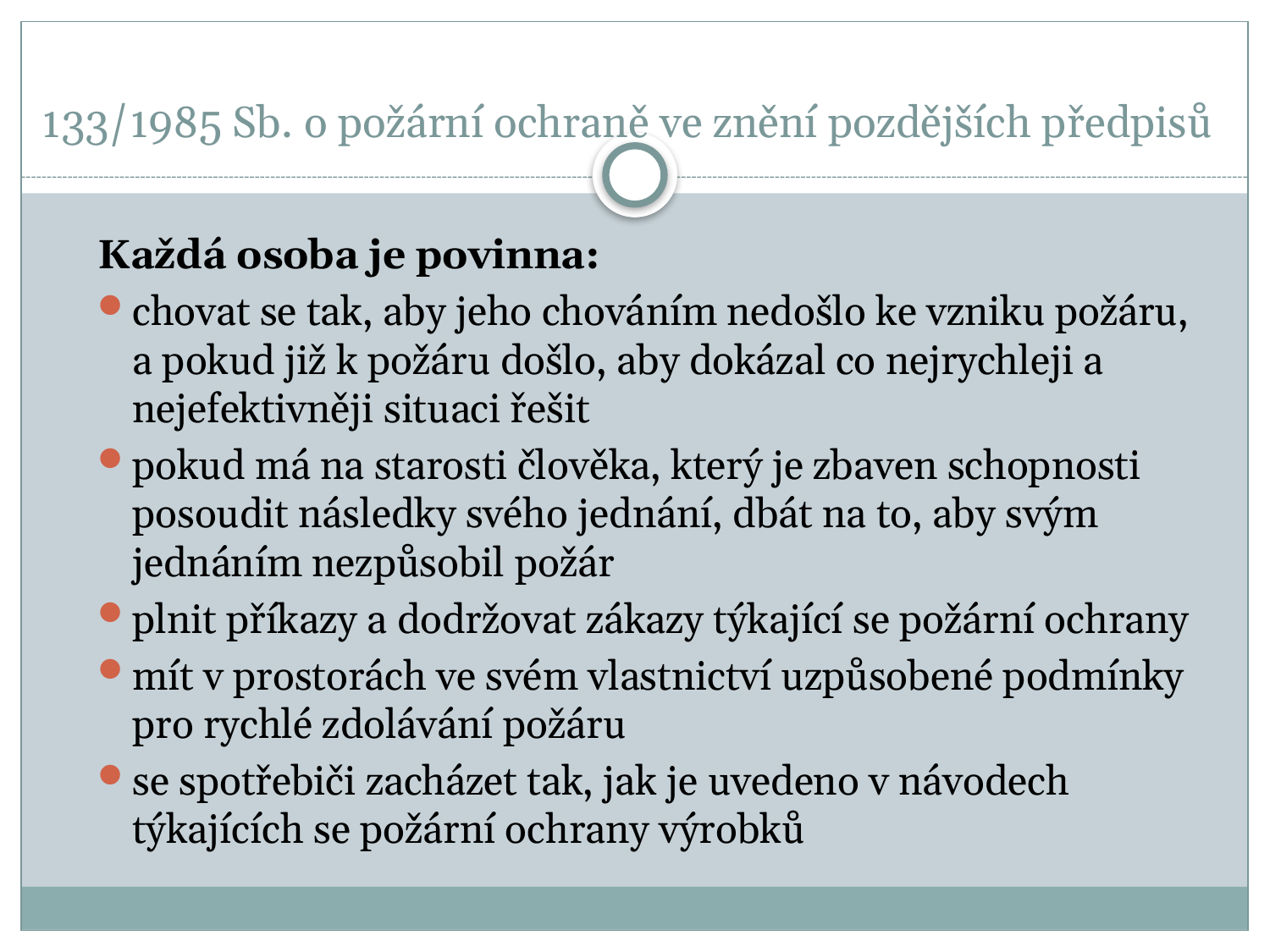

# 133/1985 Sb. o požární ochraně ve znění pozdějších předpisů
Každá osoba je povinna:
chovat se tak, aby jeho chováním nedošlo ke vzniku požáru, a pokud již k požáru došlo, aby dokázal co nejrychleji a nejefektivněji situaci řešit
pokud má na starosti člověka, který je zbaven schopnosti posoudit následky svého jednání, dbát na to, aby svým jednáním nezpůsobil požár
plnit příkazy a dodržovat zákazy týkající se požární ochrany
mít v prostorách ve svém vlastnictví uzpůsobené podmínky pro rychlé zdolávání požáru
se spotřebiči zacházet tak, jak je uvedeno v návodech týkajících se požární ochrany výrobků